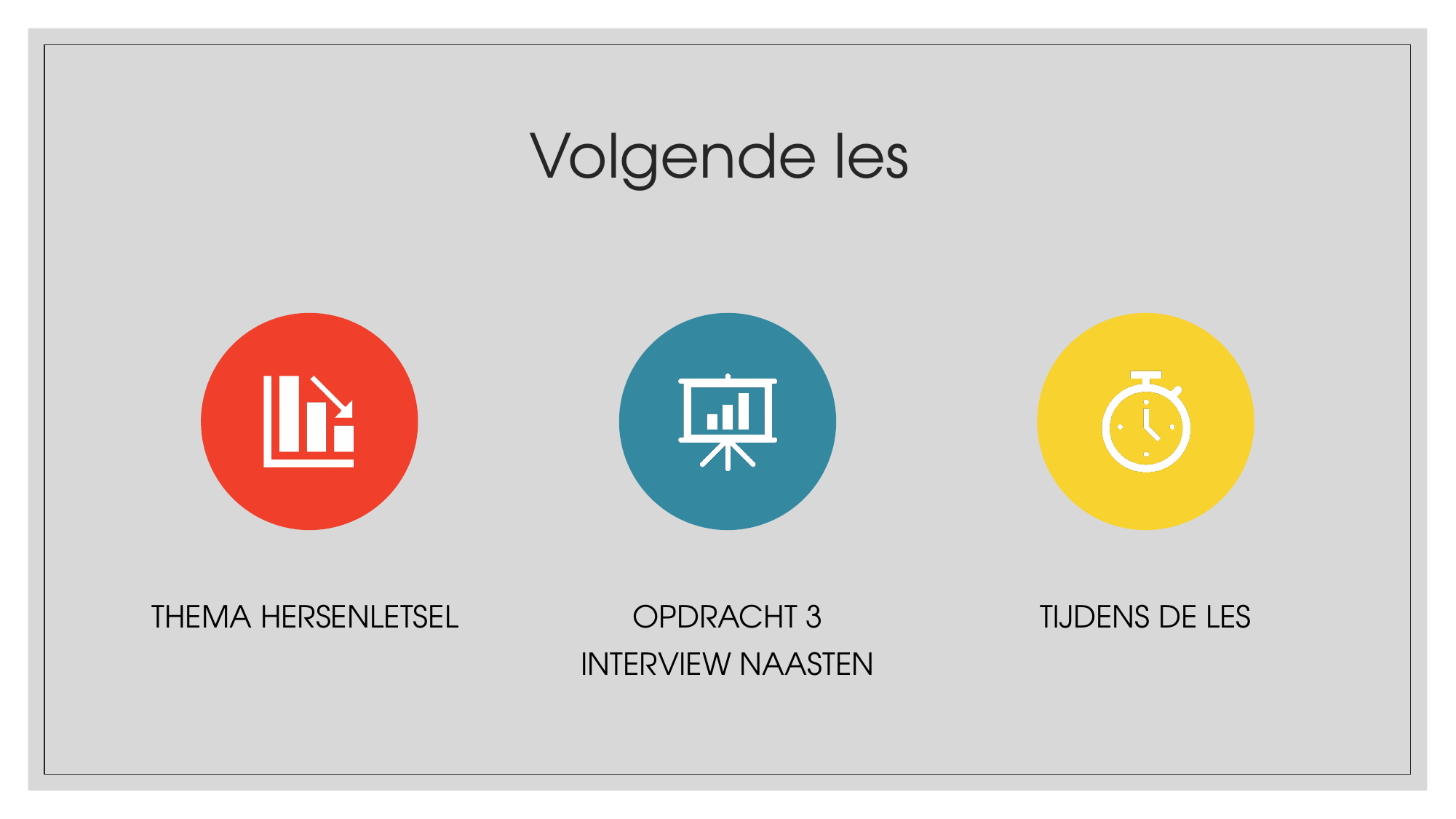

# Volgende les
Thema Hersenletsel
Opdracht 3
Interview naasten
Tijdens de les